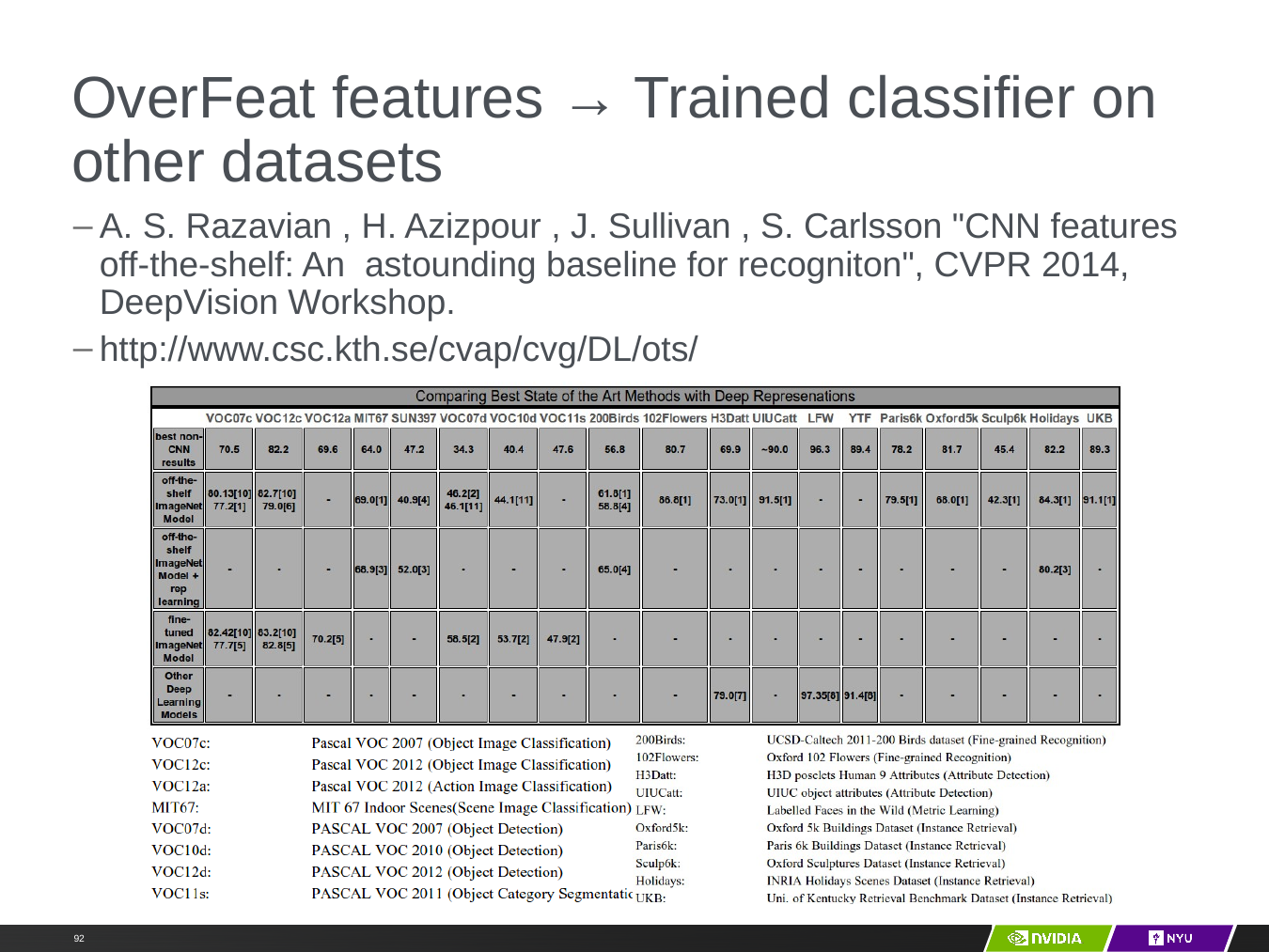

# OverFeat features → Trained classifier on other datasets
A. S. Razavian , H. Azizpour , J. Sullivan , S. Carlsson "CNN features off-the-shelf: An  astounding baseline for recogniton", CVPR 2014, DeepVision Workshop.
http://www.csc.kth.se/cvap/cvg/DL/ots/